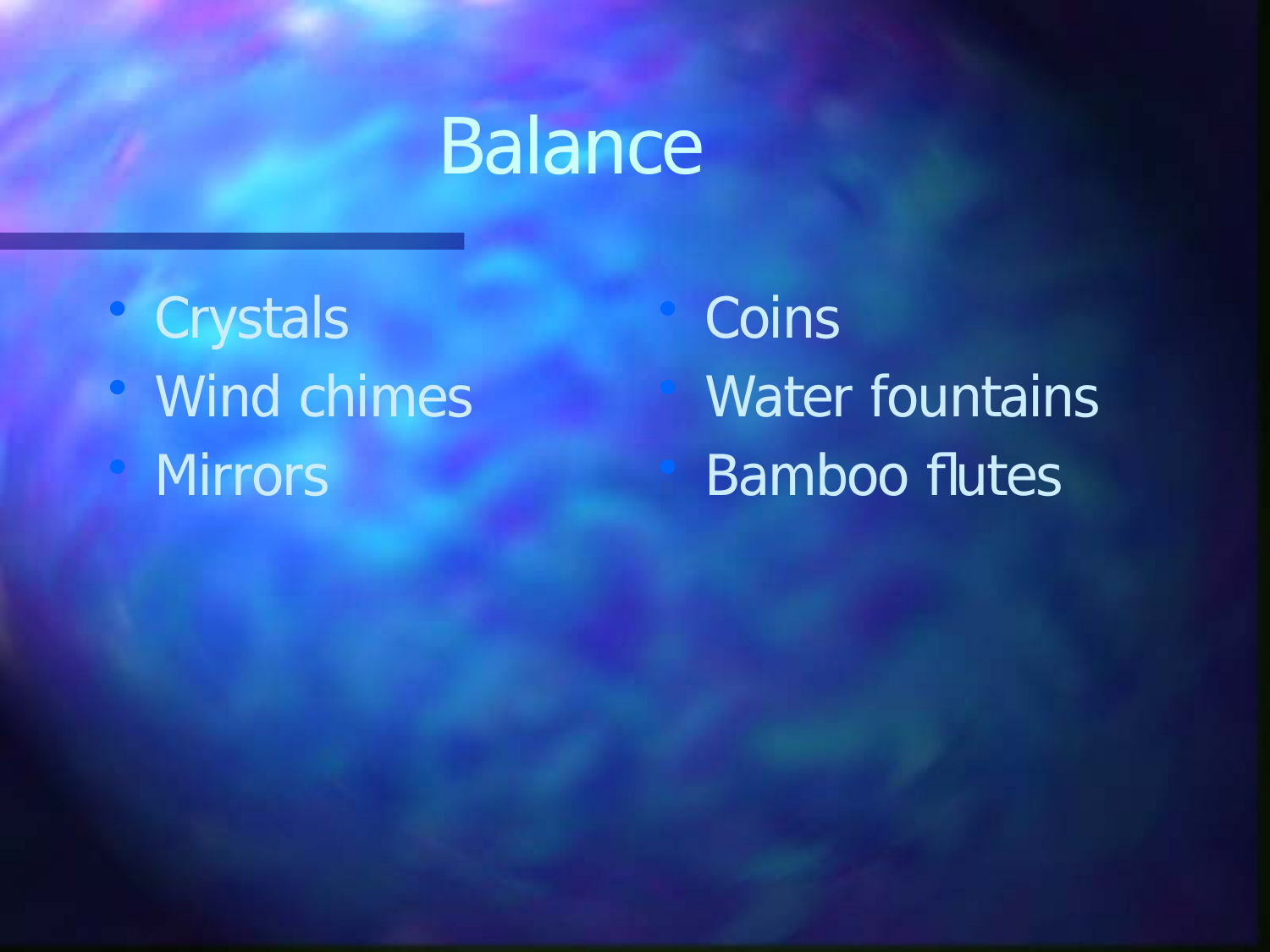

# Balance
Crystals
Wind chimes
Mirrors
Coins
Water fountains
Bamboo flutes